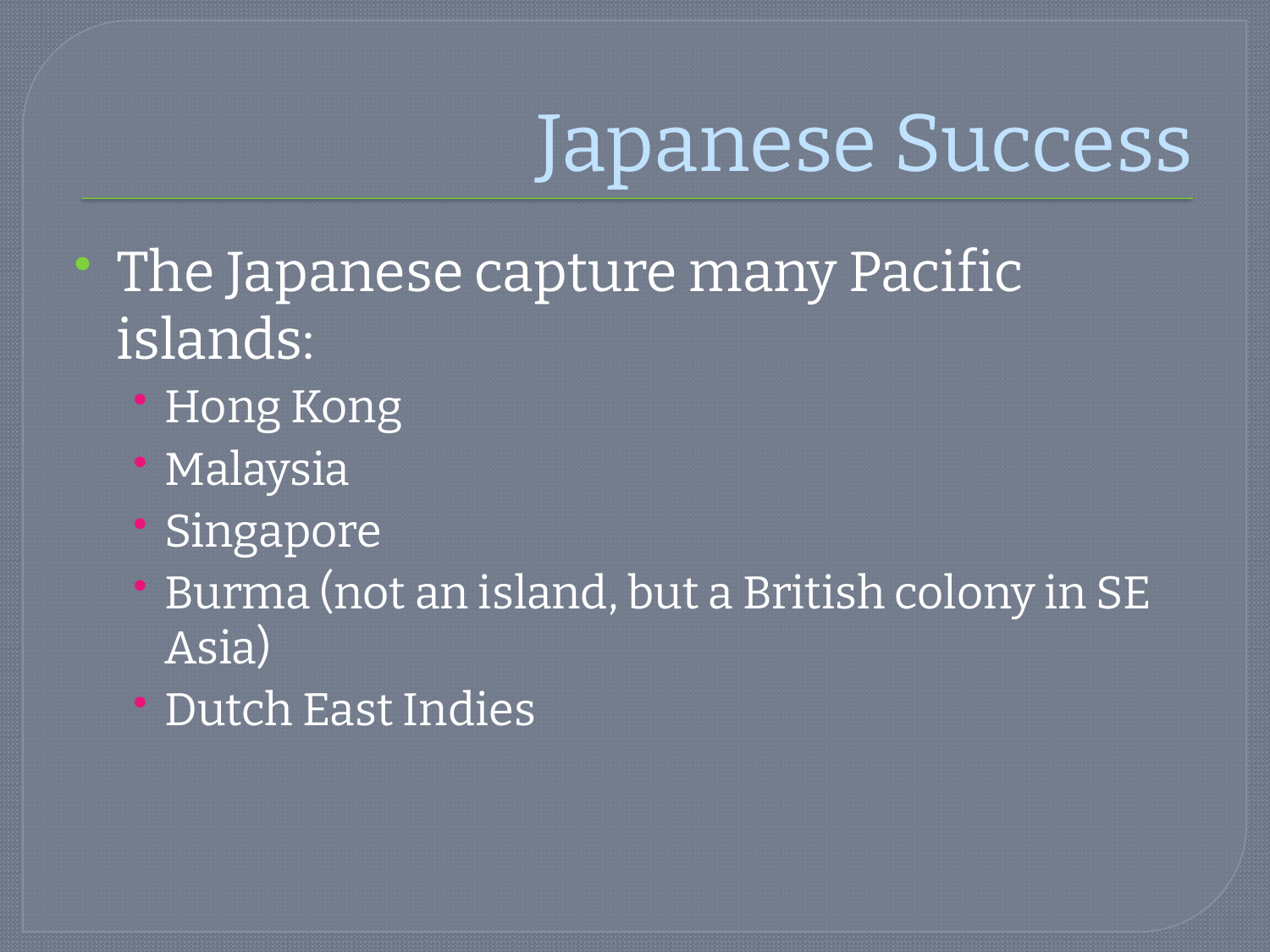

# Japanese Success
The Japanese capture many Pacific islands:
Hong Kong
Malaysia
Singapore
Burma (not an island, but a British colony in SE Asia)
Dutch East Indies